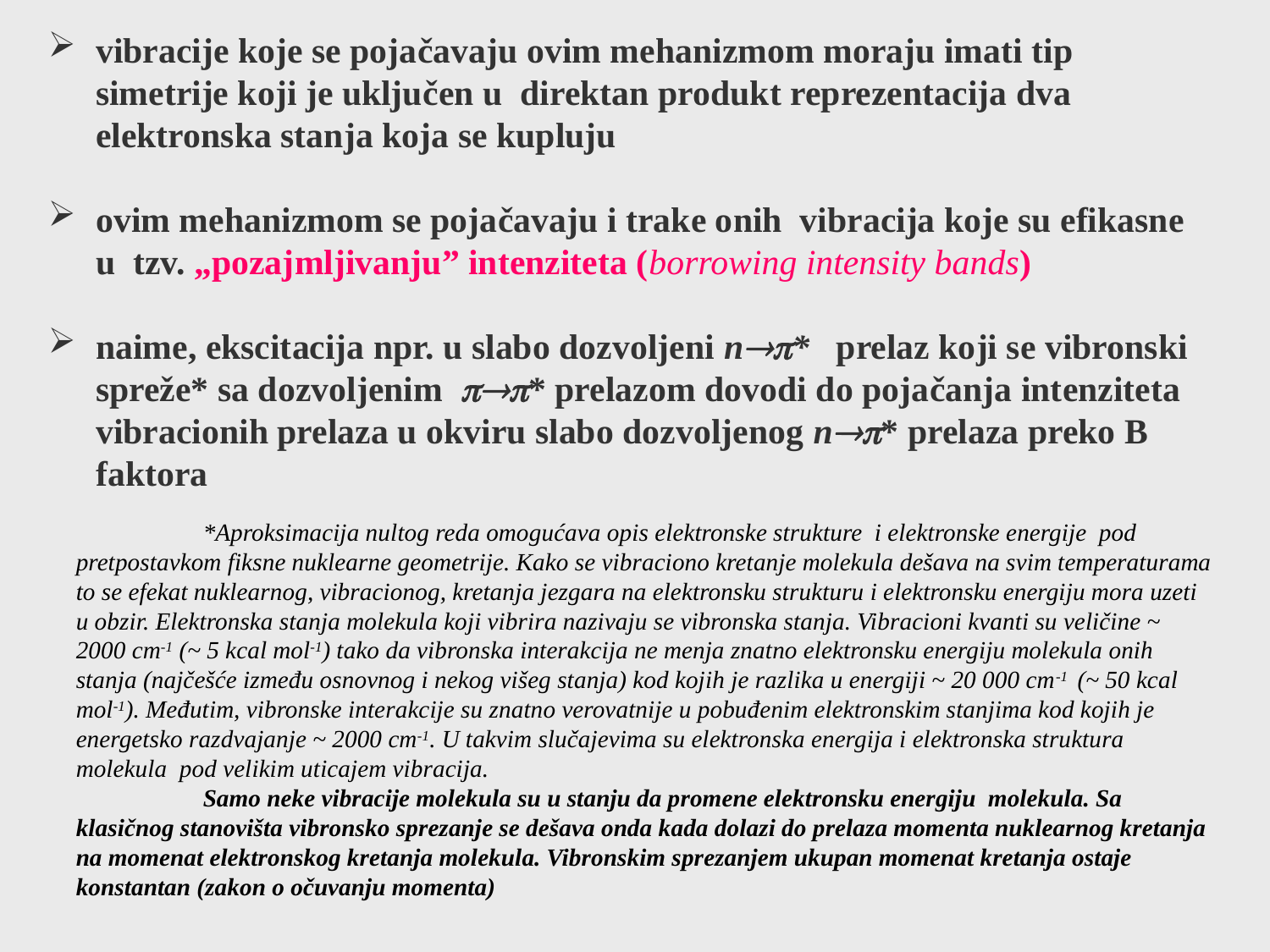

vibracije koje se pojačavaju ovim mehanizmom moraju imati tip simetrije koji je uključen u  direktan produkt reprezentacija dva    elektronska stanja koja se kupluju

ovim mehanizmom se pojačavaju i trake onih  vibracija koje su efikasne u  tzv. „pozajmljivanju” intenziteta (borrowing intensity bands)

naime, ekscitacija npr. u slabo dozvoljeni n→π*   prelaz koji se vibronski  spreže* sa dozvoljenim  π→π* prelazom dovodi do pojačanja intenziteta   vibracionih prelaza u okviru slabo dozvoljenog n→π* prelaza preko B   faktora

	*Aproksimacija nultog reda omogućava opis elektronske strukture  i elektronske energije  pod pretpostavkom fiksne nuklearne geometrije. Kako se vibraciono kretanje molekula dešava na svim temperaturama to se efekat nuklearnog, vibracionog, kretanja jezgara na elektronsku strukturu i elektronsku energiju mora uzeti u obzir. Elektronska stanja molekula koji vibrira nazivaju se vibronska stanja. Vibracioni kvanti su veličine ~ 2000 cm-1 (~ 5 kcal mol-1) tako da vibronska interakcija ne menja znatno elektronsku energiju molekula onih stanja (najčešće između osnovnog i nekog višeg stanja) kod kojih je razlika u energiji ~ 20 000 cm-1  (~ 50 kcal mol-1). Međutim, vibronske interakcije su znatno verovatnije u pobuđenim elektronskim stanjima kod kojih je energetsko razdvajanje ~ 2000 cm-1. U takvim slučajevima su elektronska energija i elektronska struktura molekula  pod velikim uticajem vibracija.
	Samo neke vibracije molekula su u stanju da promene elektronsku energiju  molekula. Sa klasičnog stanovišta vibronsko sprezanje se dešava onda kada dolazi do prelaza momenta nuklearnog kretanja na momenat elektronskog kretanja molekula. Vibronskim sprezanjem ukupan momenat kretanja ostaje konstantan (zakon o očuvanju momenta)